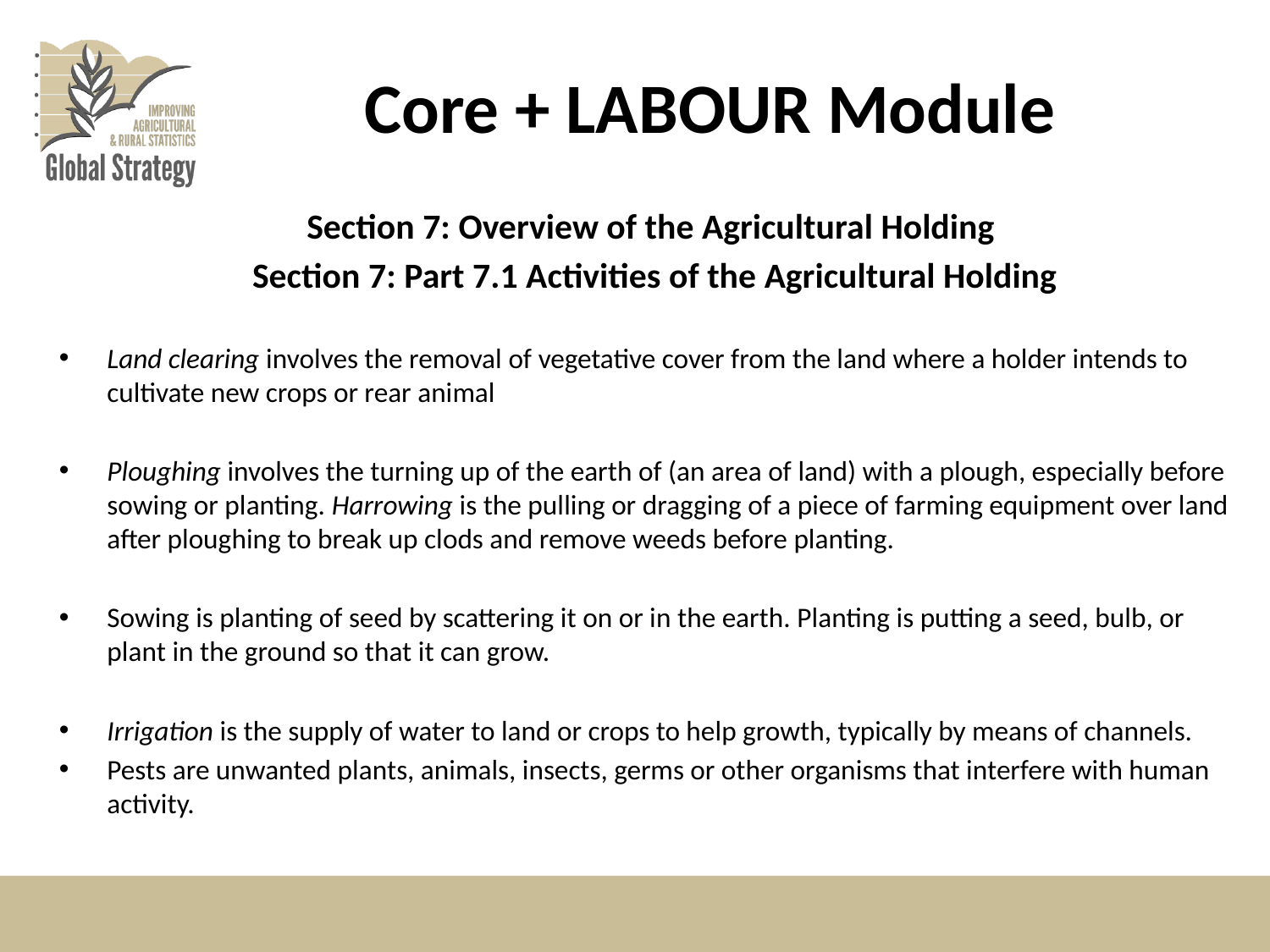

# Core + LABOUR Module
Section 7: Overview of the Agricultural Holding
Section 7: Part 7.1 Activities of the Agricultural Holding

Land clearing involves the removal of vegetative cover from the land where a holder intends to cultivate new crops or rear animal

Ploughing involves the turning up of the earth of (an area of land) with a plough, especially before sowing or planting. Harrowing is the pulling or dragging of a piece of farming equipment over land after ploughing to break up clods and remove weeds before planting.

Sowing is planting of seed by scattering it on or in the earth. Planting is putting a seed, bulb, or plant in the ground so that it can grow.

Irrigation is the supply of water to land or crops to help growth, typically by means of channels.
Pests are unwanted plants, animals, insects, germs or other organisms that interfere with human activity.